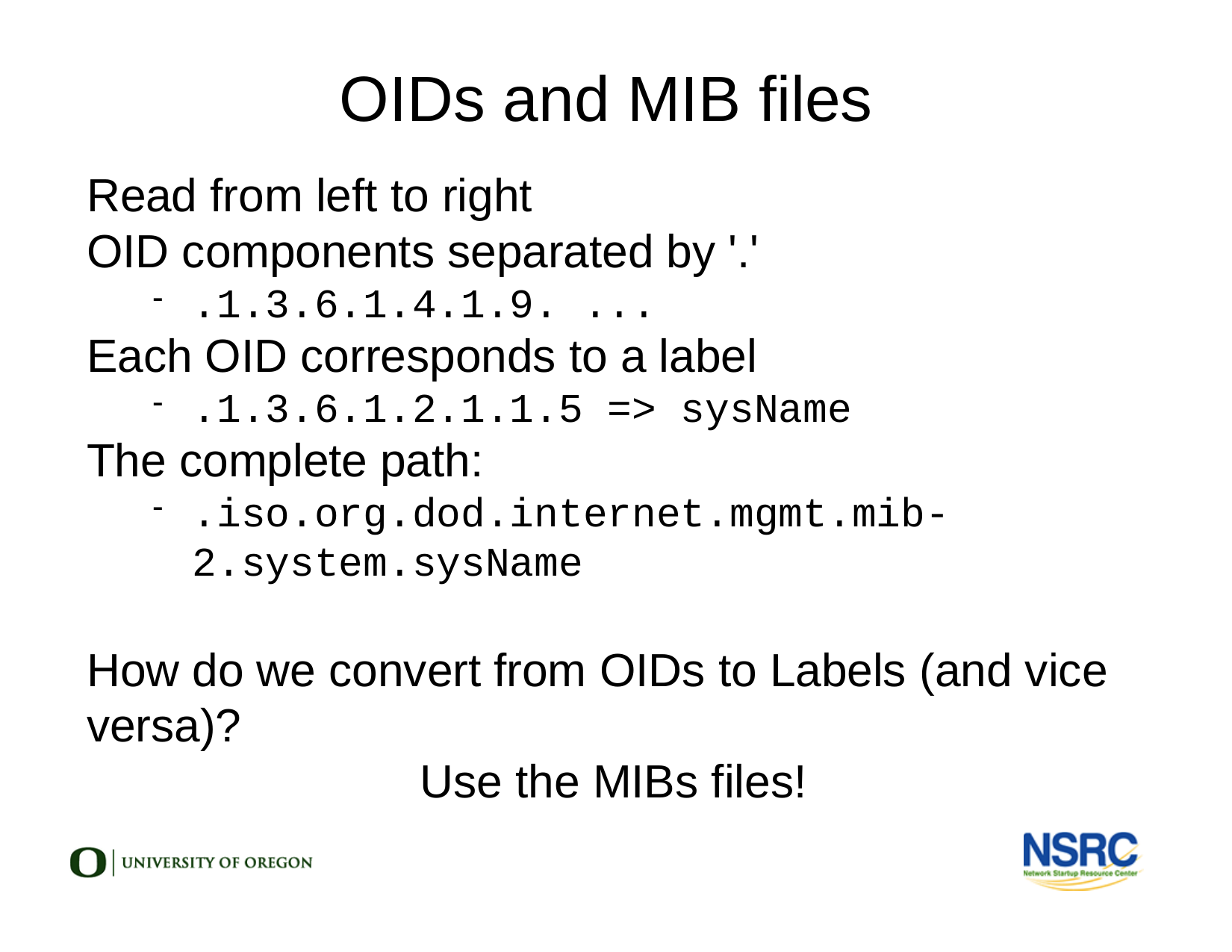

OIDs and MIB files
Read from left to right
OID components separated by '.'
.1.3.6.1.4.1.9. ...
Each OID corresponds to a label
.1.3.6.1.2.1.1.5 => sysName
The complete path:
.iso.org.dod.internet.mgmt.mib-2.system.sysName

How do we convert from OIDs to Labels (and vice versa)?
Use the MIBs files!